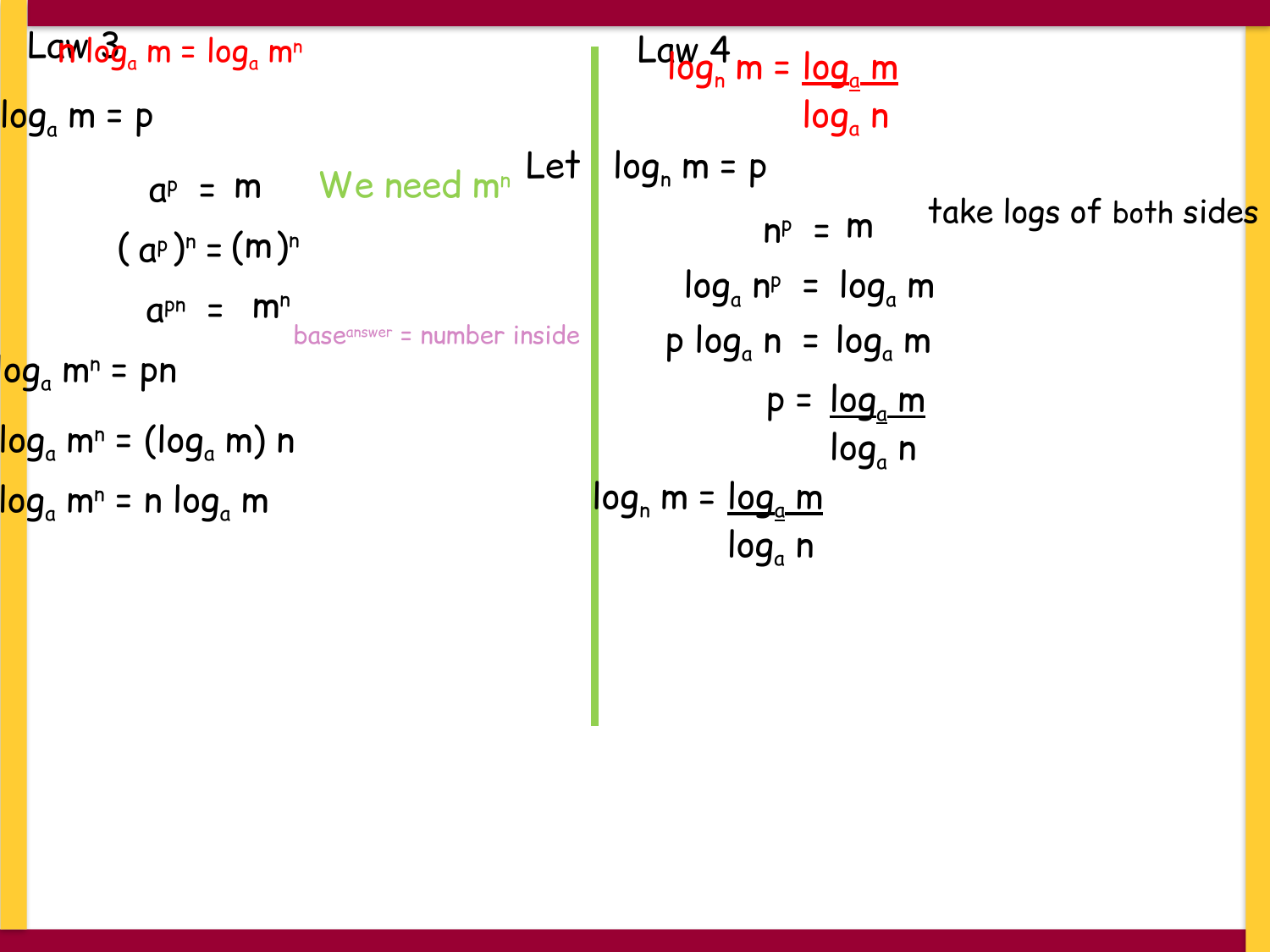

Law 3
n loga m = loga mn
Law 4
logn m = loga m
	   loga n
Let loga m = p
Let   logn m = p
m
We need mn
ap  =
take logs of both sides
m
np  =
m
(   )n
(    )n
ap    =
loga np  =
loga m
mn
apn  =
p loga n  =
loga m
baseanswer = number inside
loga mn = pn
p =
loga m
loga n
loga mn = (loga m) n
logn m = loga m
	   loga n
loga mn = n loga m